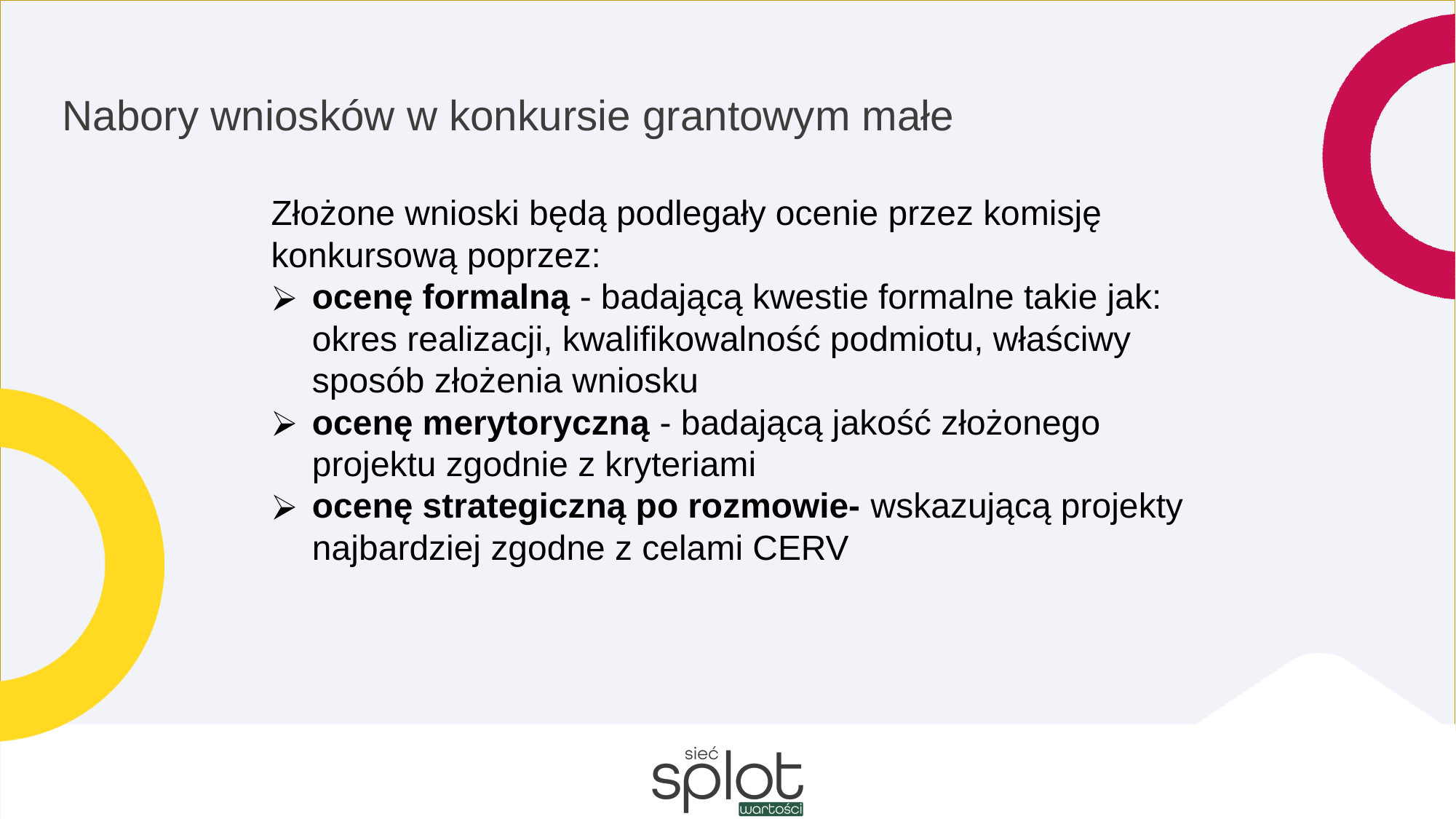

# Nabory wniosków w konkursie grantowym małe
Złożone wnioski będą podlegały ocenie przez komisję konkursową poprzez:
ocenę formalną - badającą kwestie formalne takie jak: okres realizacji, kwalifikowalność podmiotu, właściwy sposób złożenia wniosku
ocenę merytoryczną - badającą jakość złożonego projektu zgodnie z kryteriami
ocenę strategiczną po rozmowie- wskazującą projekty najbardziej zgodne z celami CERV